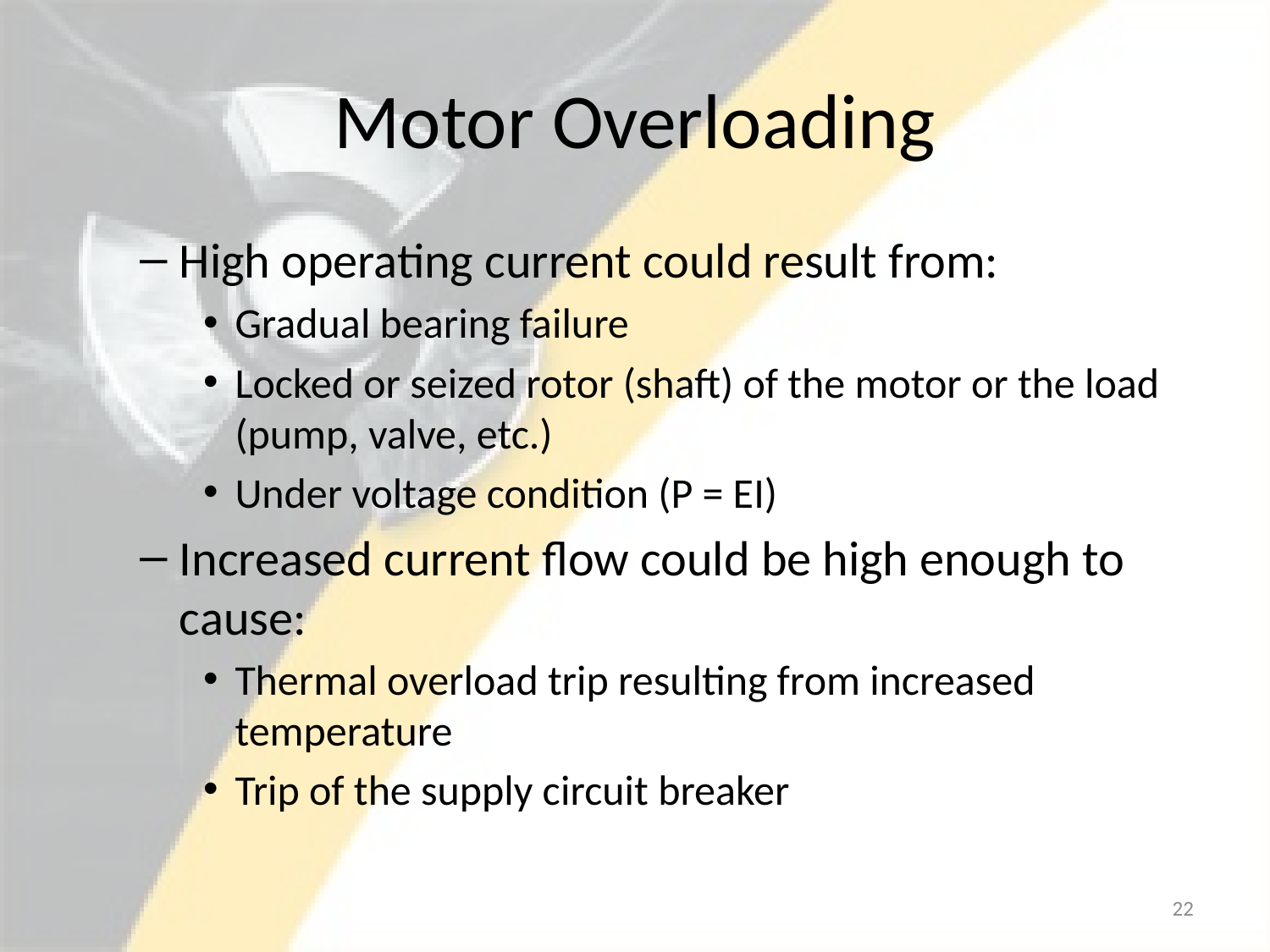

# Motor Overloading
High operating current could result from:
Gradual bearing failure
Locked or seized rotor (shaft) of the motor or the load (pump, valve, etc.)
Under voltage condition (P = EI)
Increased current flow could be high enough to cause:
Thermal overload trip resulting from increased temperature
Trip of the supply circuit breaker
22